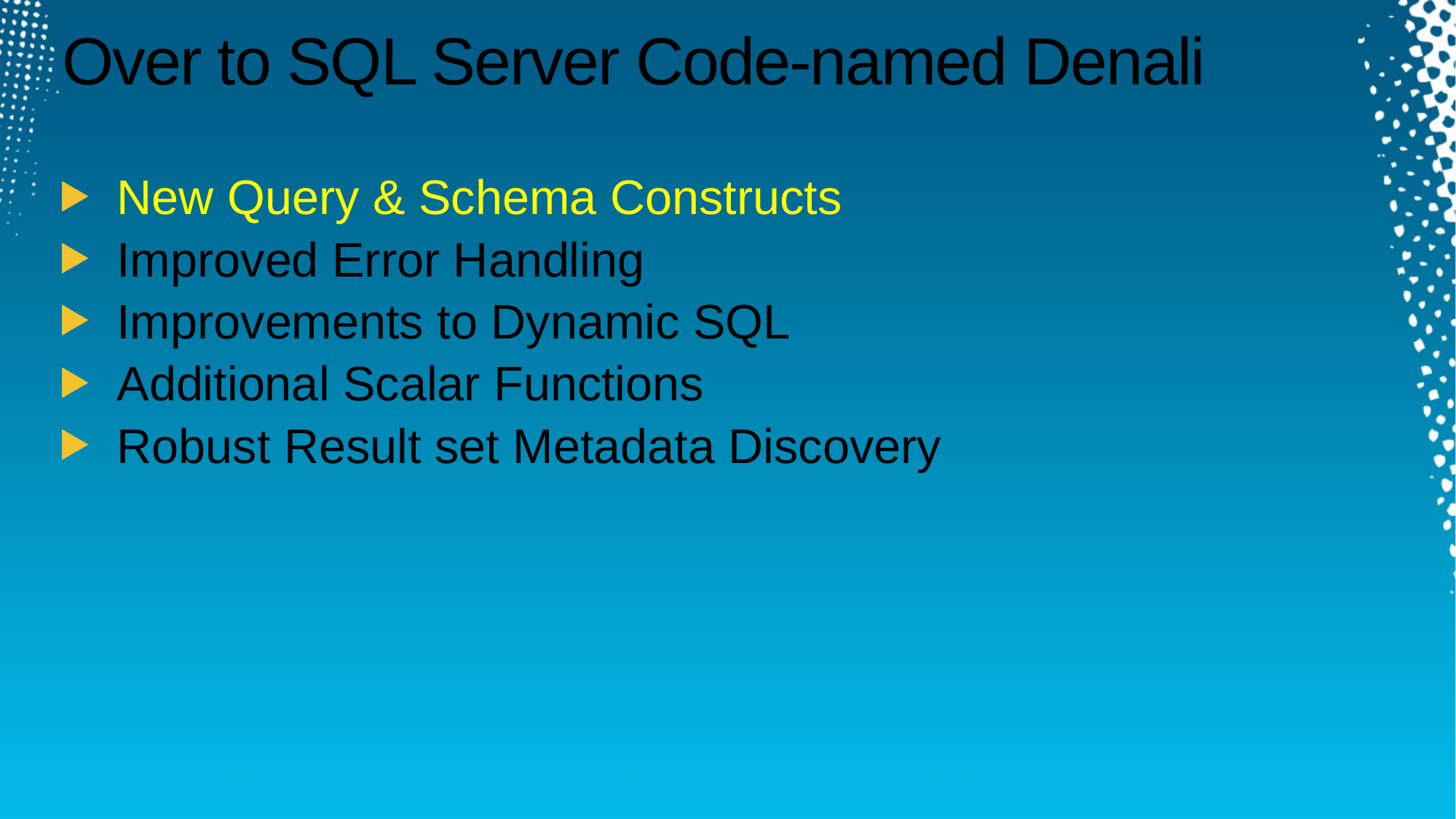

# Over to SQL Server Code-named Denali
New Query & Schema Constructs
Improved Error Handling
Improvements to Dynamic SQL
Additional Scalar Functions
Robust Result set Metadata Discovery